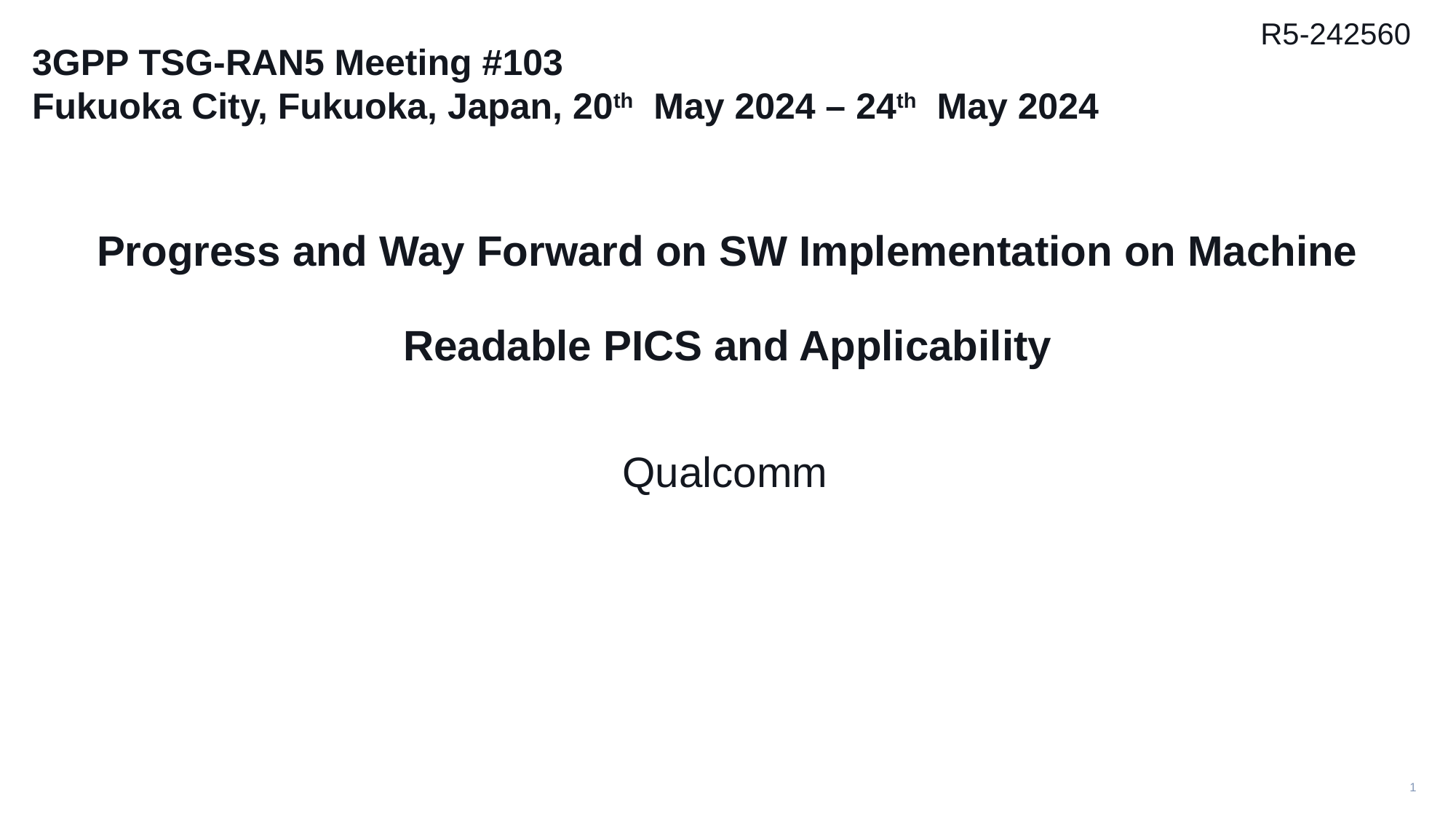

3GPP TSG-RAN5 Meeting #103
Fukuoka City, Fukuoka, Japan, 20th  May 2024 – 24th  May 2024
R5-242560
# Progress and Way Forward on SW Implementation on Machine Readable PICS and Applicability
Qualcomm